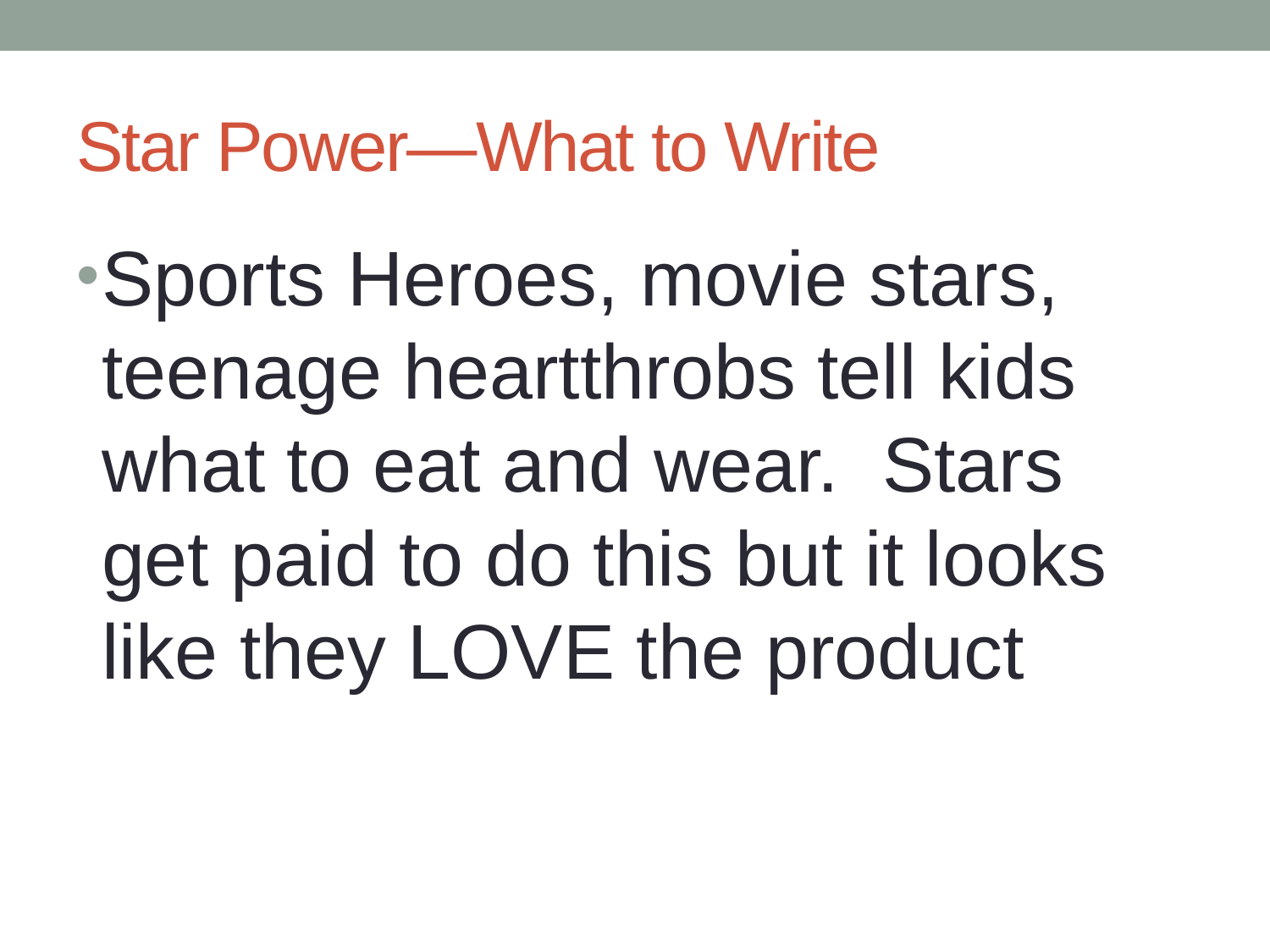

# Star Power—What to Write
Sports Heroes, movie stars, teenage heartthrobs tell kids what to eat and wear.  Stars get paid to do this but it looks like they LOVE the product